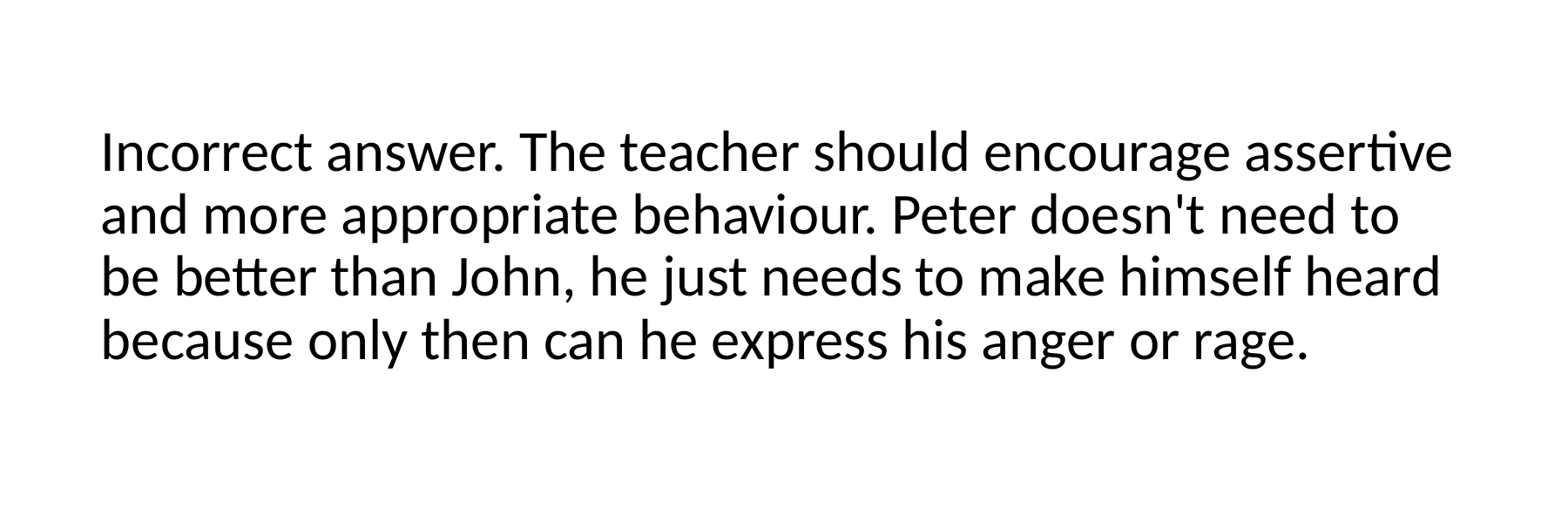

Incorrect answer. The teacher should encourage assertive and more appropriate behaviour. Peter doesn't need to be better than John, he just needs to make himself heard because only then can he express his anger or rage.